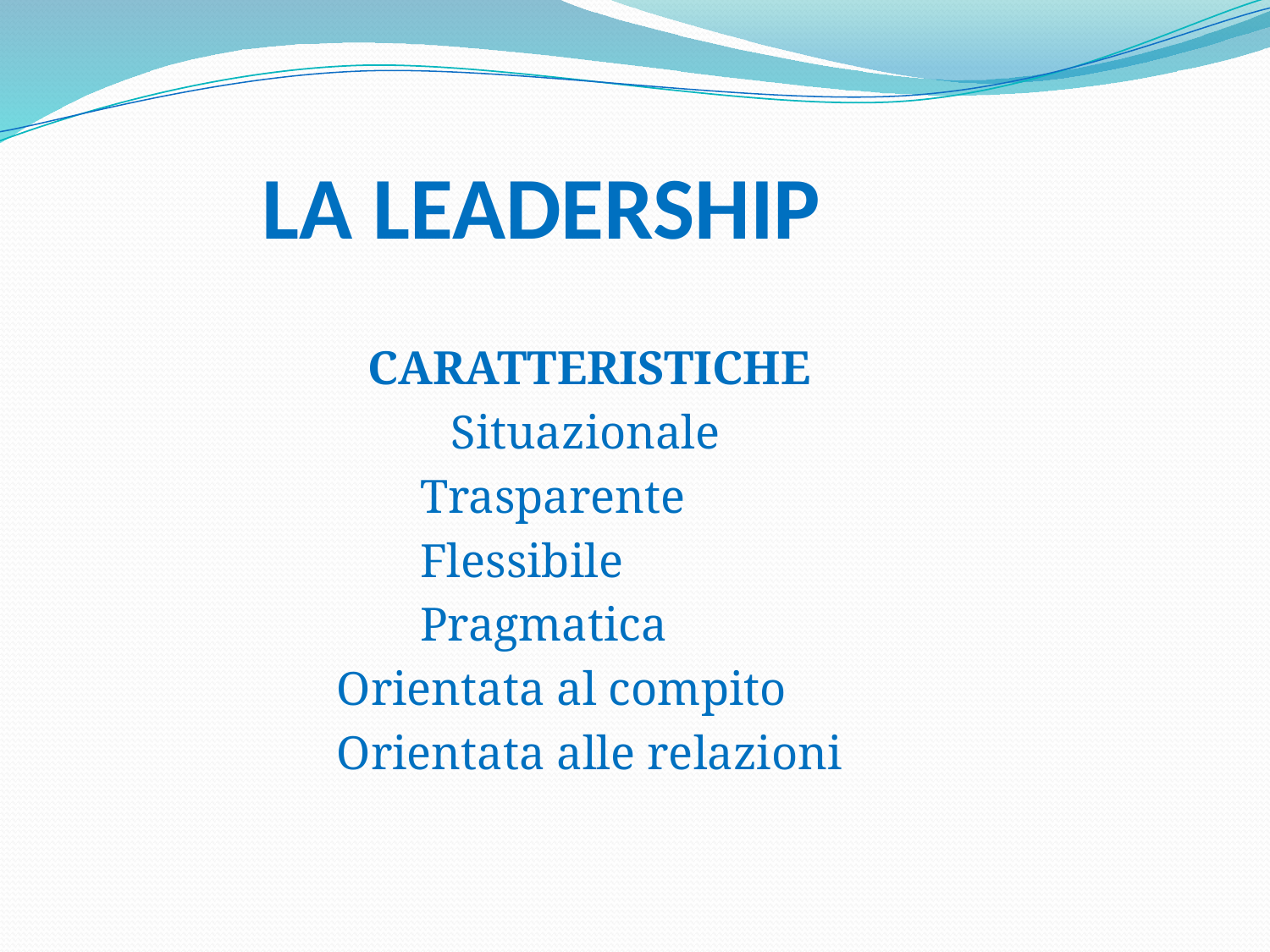

# LA LEADERSHIP

			CARATTERISTICHE
			       Situazionale
                             Trasparente
                             Flessibile
                             Pragmatica
                      Orientata al compito
                      Orientata alle relazioni